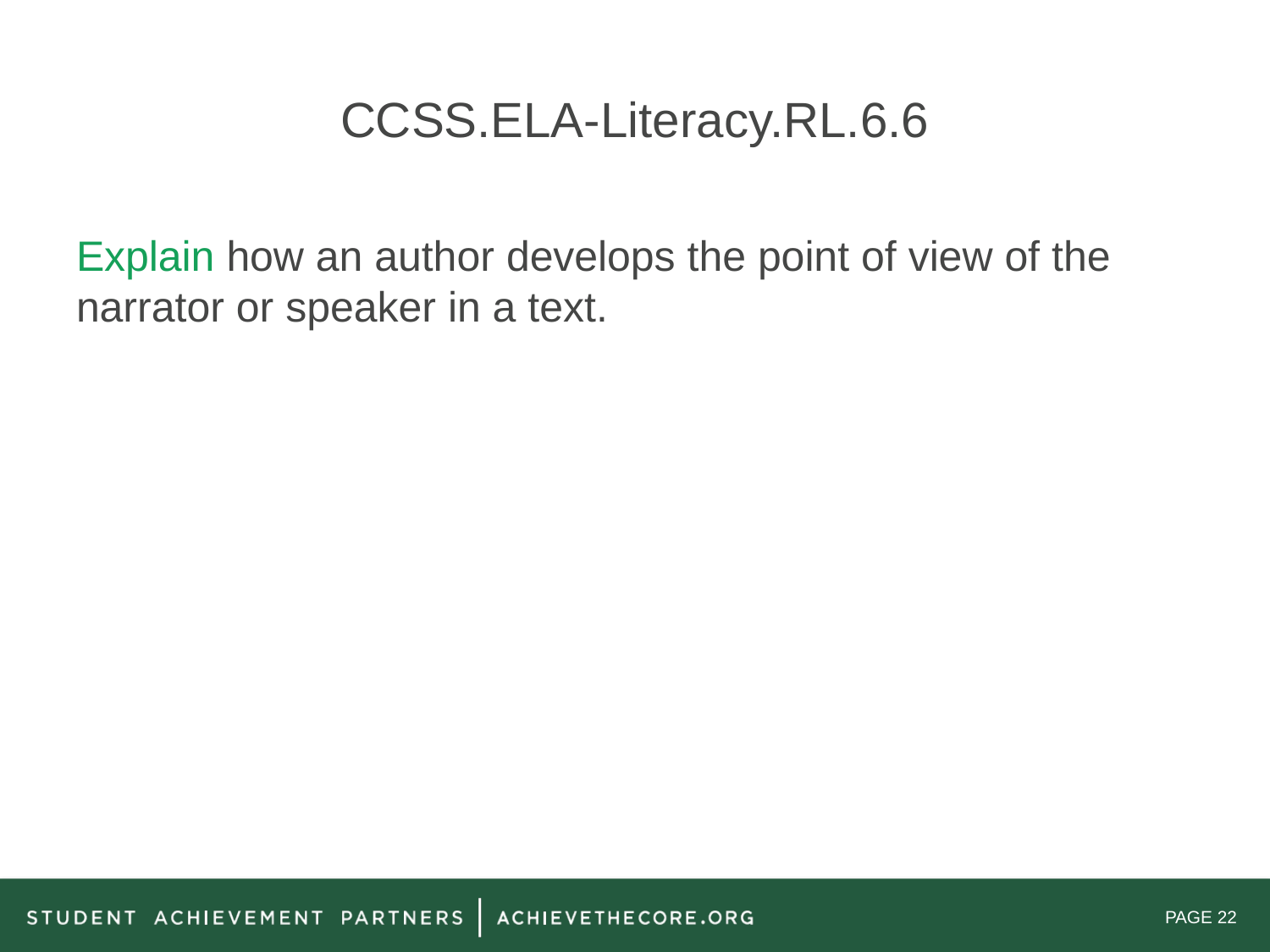

# CCSS.ELA-Literacy.RL.6.6
Explain how an author develops the point of view of the narrator or speaker in a text.